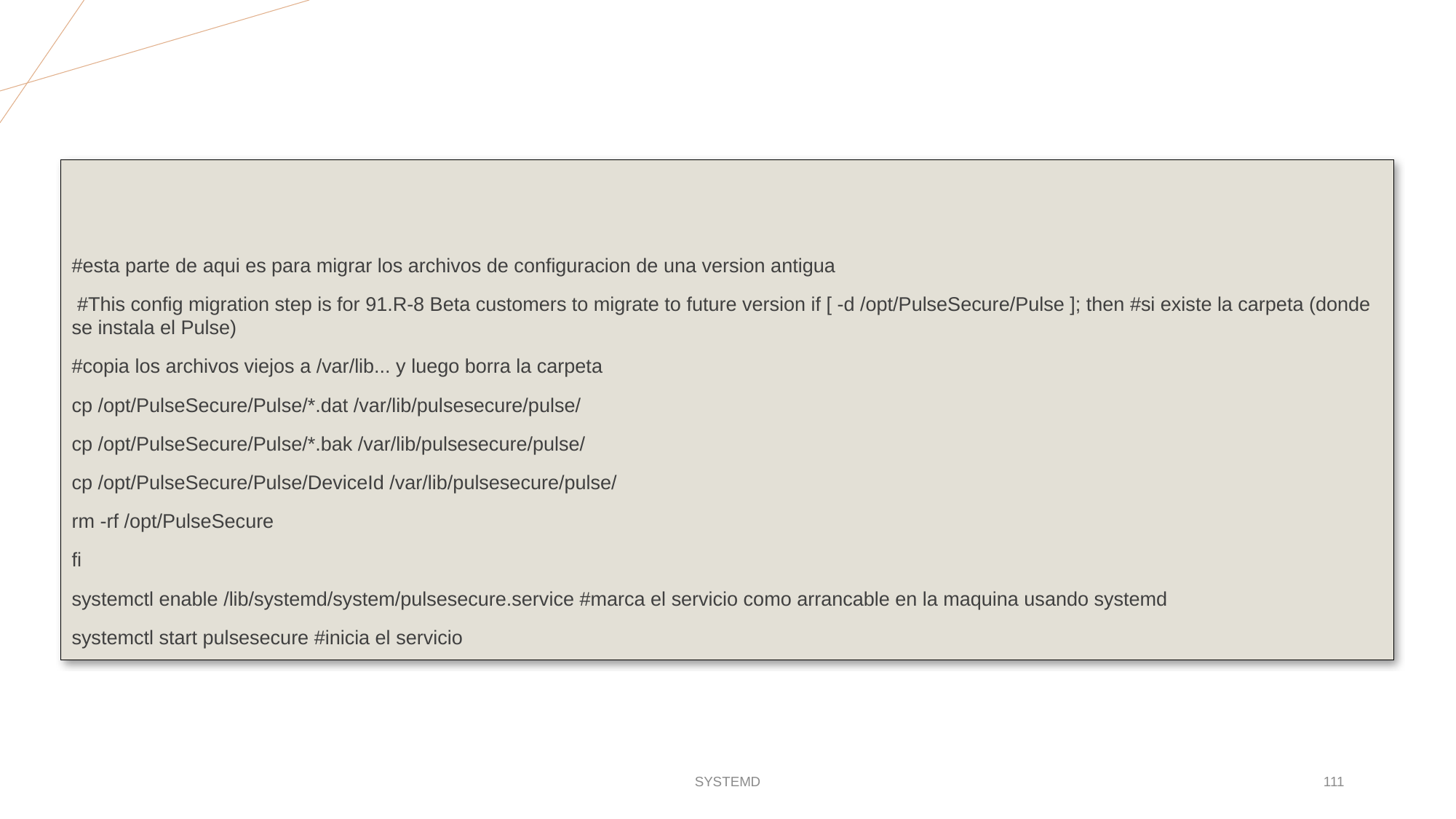

#esta parte de aqui es para migrar los archivos de configuracion de una version antigua
 #This config migration step is for 91.R-8 Beta customers to migrate to future version if [ -d /opt/PulseSecure/Pulse ]; then #si existe la carpeta (donde se instala el Pulse)
#copia los archivos viejos a /var/lib... y luego borra la carpeta
cp /opt/PulseSecure/Pulse/*.dat /var/lib/pulsesecure/pulse/
cp /opt/PulseSecure/Pulse/*.bak /var/lib/pulsesecure/pulse/
cp /opt/PulseSecure/Pulse/DeviceId /var/lib/pulsesecure/pulse/
rm -rf /opt/PulseSecure
fi
systemctl enable /lib/systemd/system/pulsesecure.service #marca el servicio como arrancable en la maquina usando systemd
systemctl start pulsesecure #inicia el servicio
SYSTEMD
111